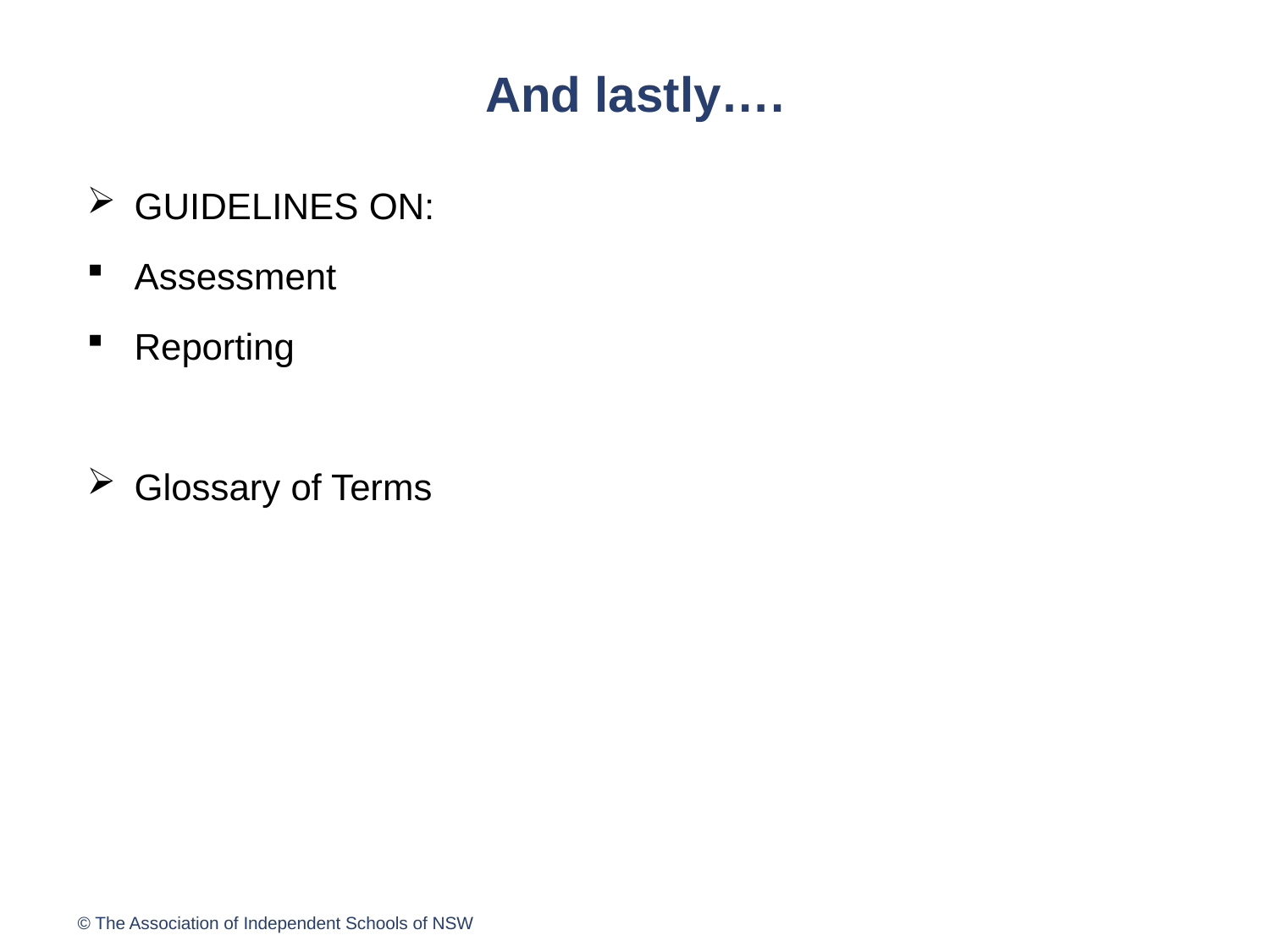

# And lastly….
GUIDELINES ON:
Assessment
Reporting

Glossary of Terms